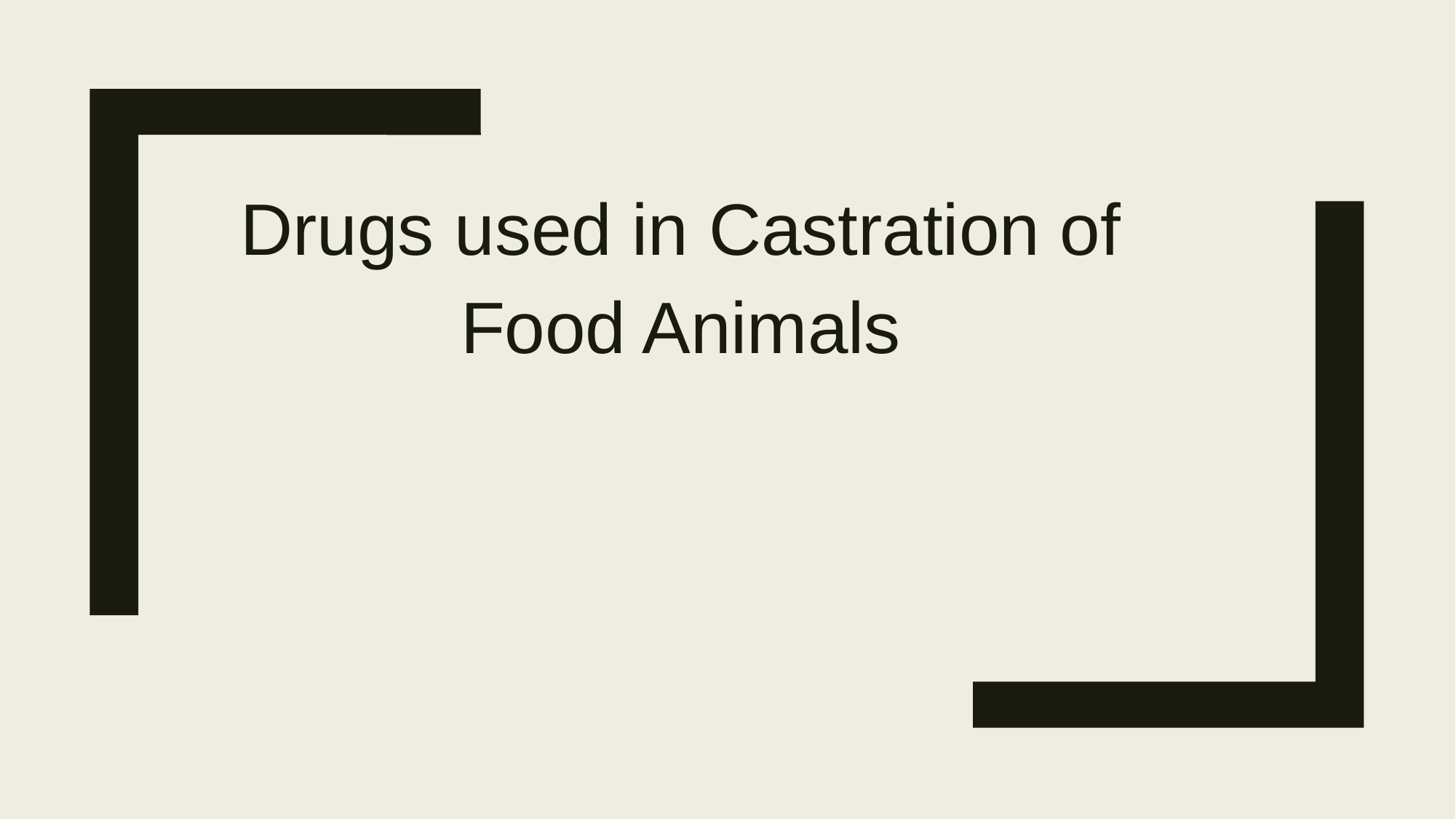

Drugs used in Castration of Food Animals